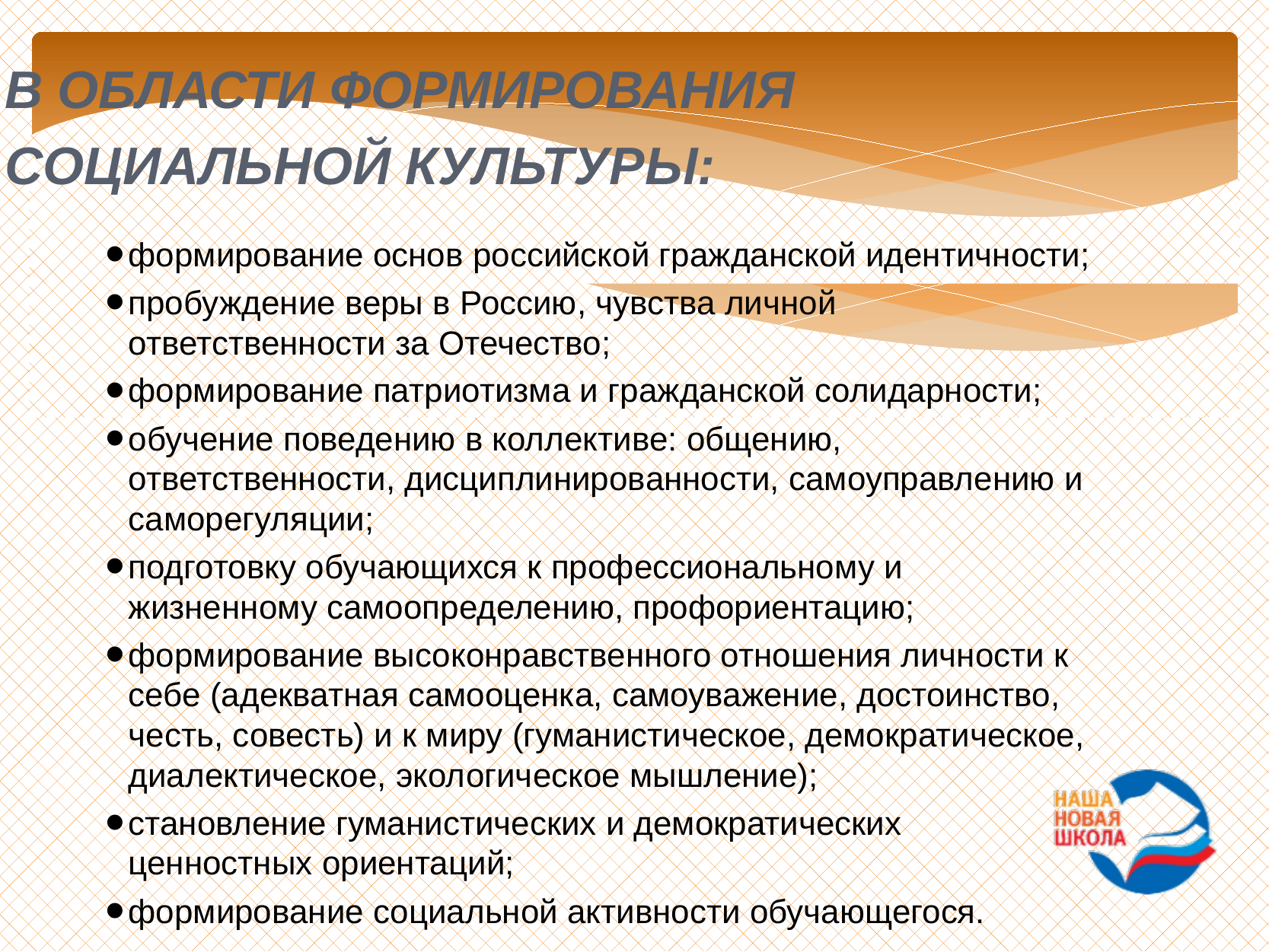

В ОБЛАСТИ ФОРМИРОВАНИЯ СОЦИАЛЬНОЙ КУЛЬТУРЫ:
формирование основ российской гражданской идентичности;
пробуждение веры в Россию, чувства личной ответственности за Отечество;
формирование патриотизма и гражданской солидарности;
обучение поведению в коллективе: общению, ответственности, дисциплинированности, самоуправлению и саморегуляции;
подготовку обучающихся к профессиональному и жизненному самоопределению, профориентацию;
формирование высоконравственного отношения личности к себе (адекватная самооценка, самоуважение, достоинство, честь, совесть) и к миру (гуманистическое, демократическое, диалектическое, экологическое мышление);
становление гуманистических и демократических ценностных ориентаций;
формирование социальной активности обучающегося.